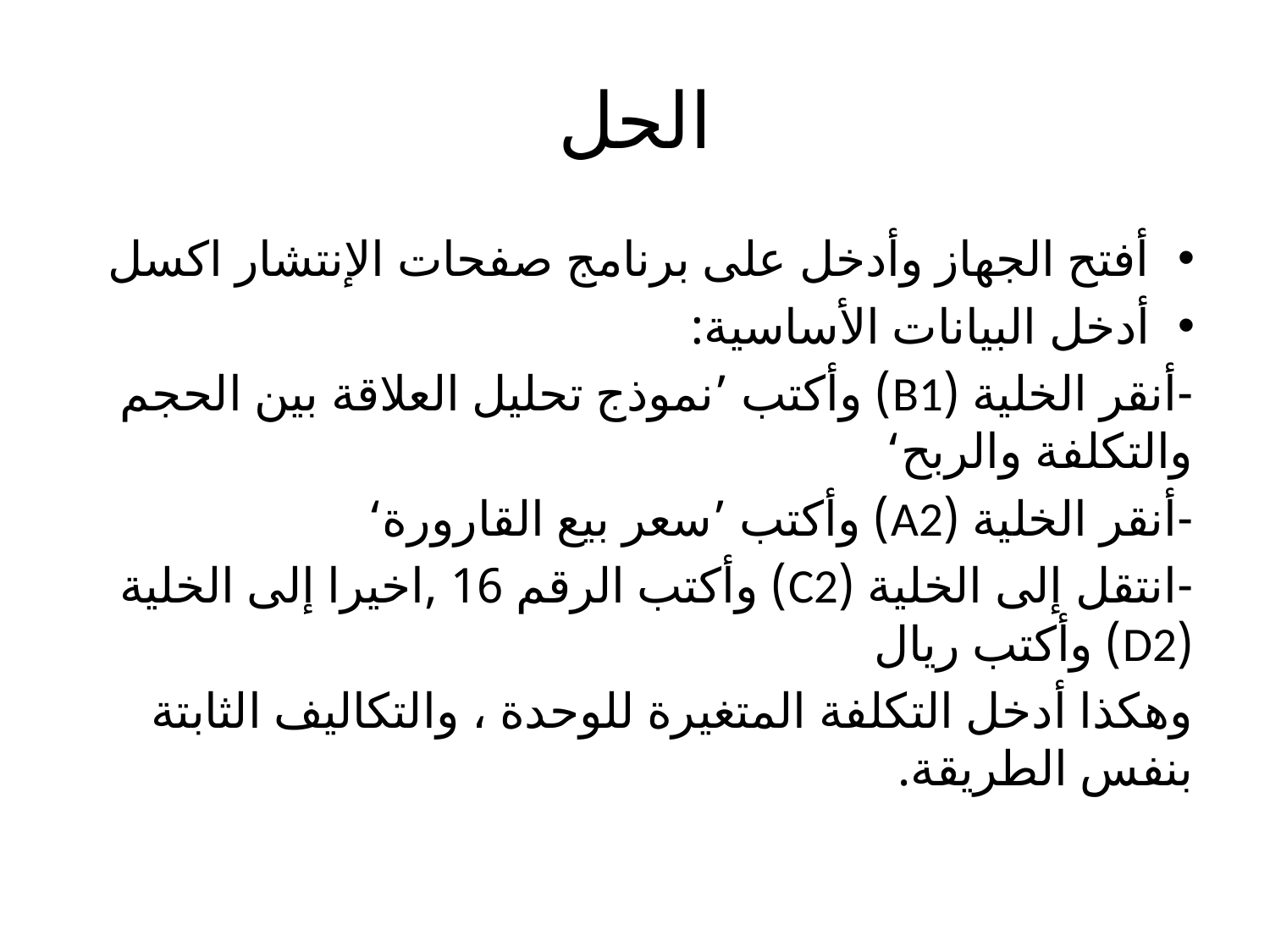

# الحل
أفتح الجهاز وأدخل على برنامج صفحات الإنتشار اكسل
أدخل البيانات الأساسية:
-أنقر الخلية (B1) وأكتب ’نموذج تحليل العلاقة بين الحجم والتكلفة والربح‘
-أنقر الخلية (A2) وأكتب ’سعر بيع القارورة‘
-انتقل إلى الخلية (C2) وأكتب الرقم 16 ,اخيرا إلى الخلية (D2) وأكتب ريال
وهكذا أدخل التكلفة المتغيرة للوحدة ، والتكاليف الثابتة بنفس الطريقة.